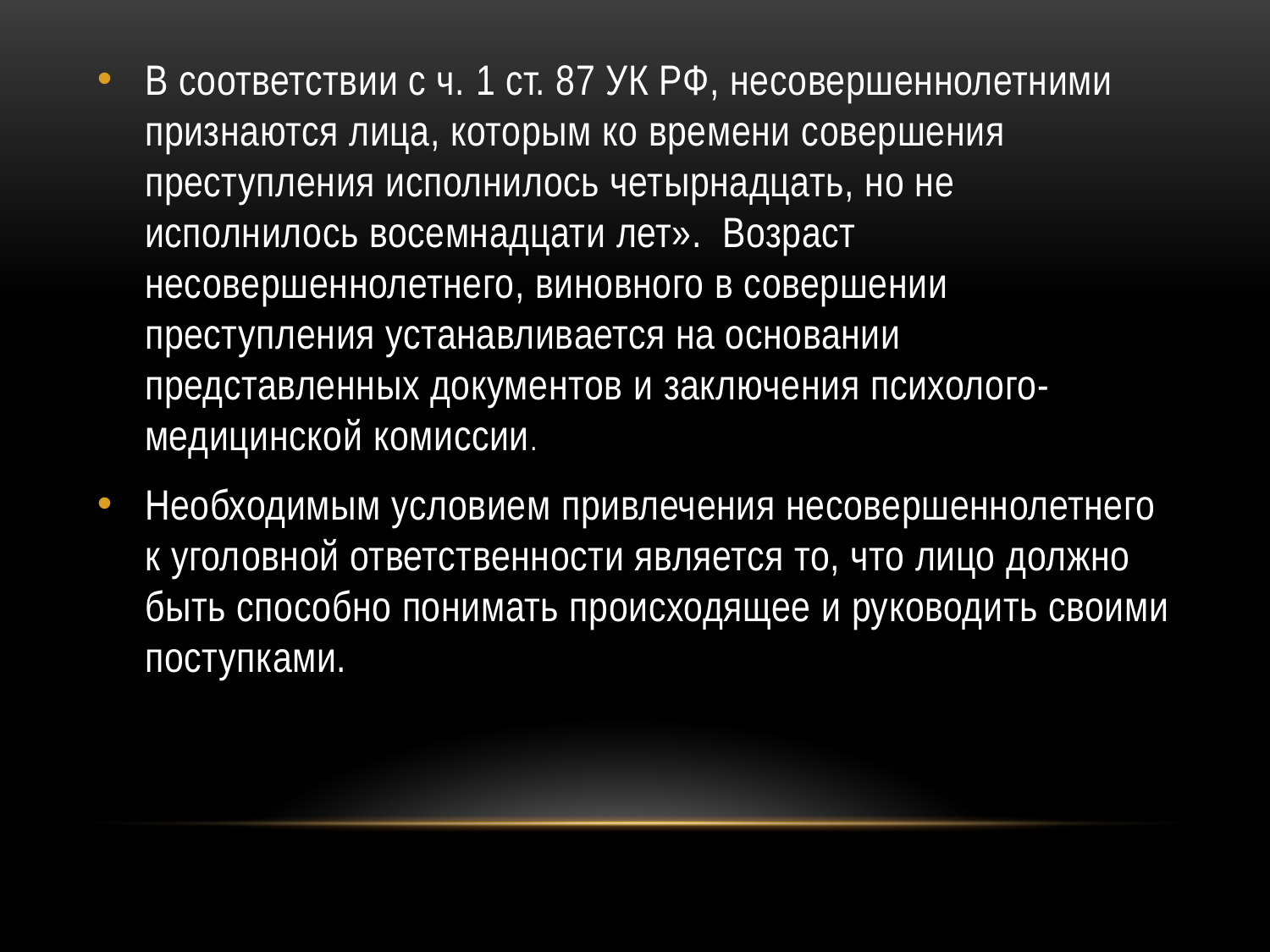

В соответствии с ч. 1 ст. 87 УК РФ, несовершеннолетними признаются лица, которым ко времени совершения преступления исполнилось четырнадцать, но не исполнилось восемнадцати лет».  Возраст несовершеннолетнего, виновного в совершении преступления устанавливается на основании представленных документов и заключения психолого-медицинской комиссии.
Необходимым условием привлечения несовершеннолетнего к уголовной ответственности является то, что лицо должно быть способно понимать происходящее и руководить своими поступками.